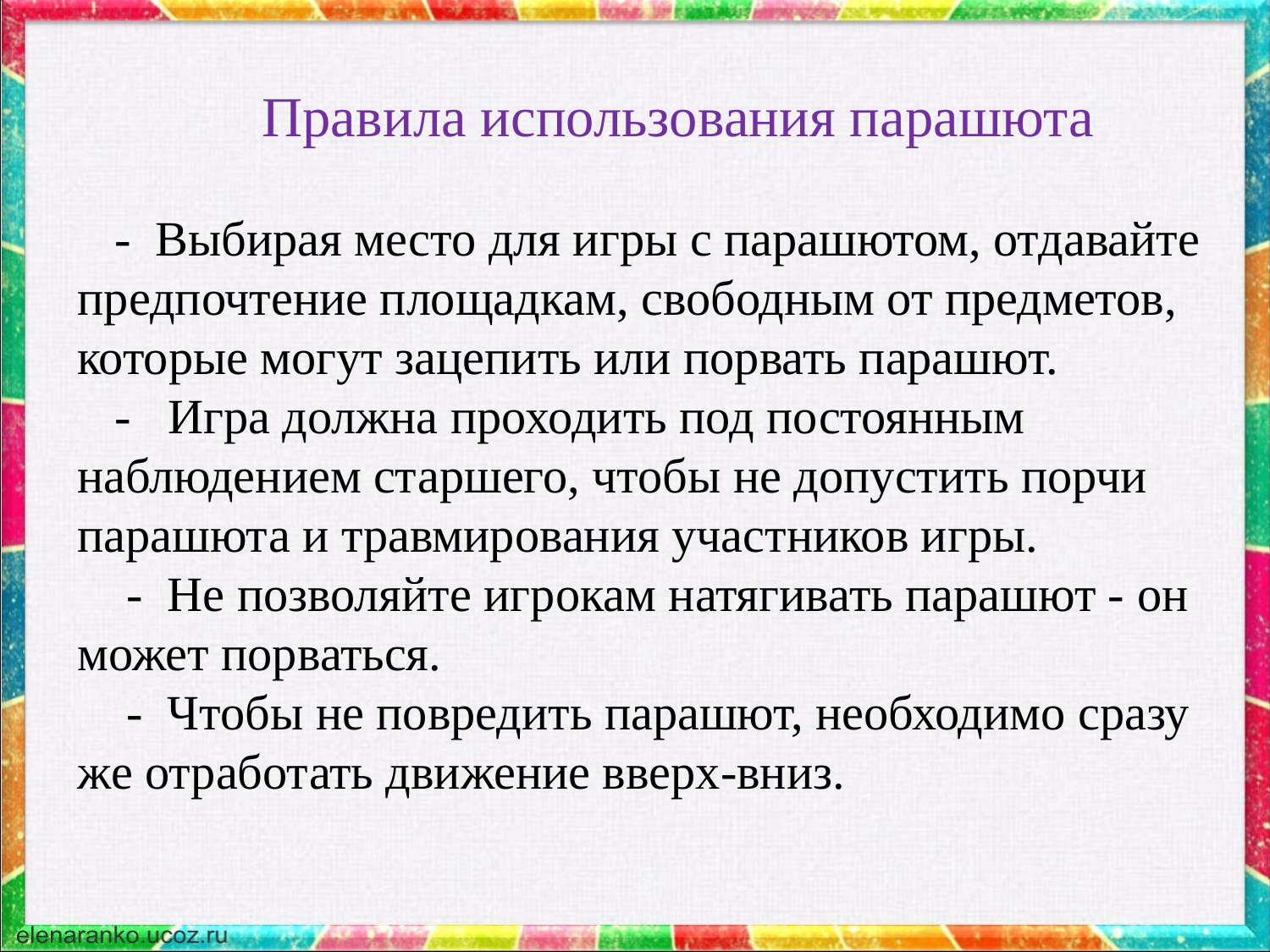

Правила использования парашюта

   -  Выбирая место для игры с парашютом, отдавайте предпочтение площадкам, свободным от предметов, которые могут зацепить или порвать парашют.
   -   Игра должна проходить под постоянным наблюдением старшего, чтобы не допустить порчи парашюта и травмирования участников игры.
    -  Не позволяйте игрокам натягивать парашют - он может порваться.
    -  Чтобы не повредить парашют, необходимо сразу же отработать движение вверх-вниз.